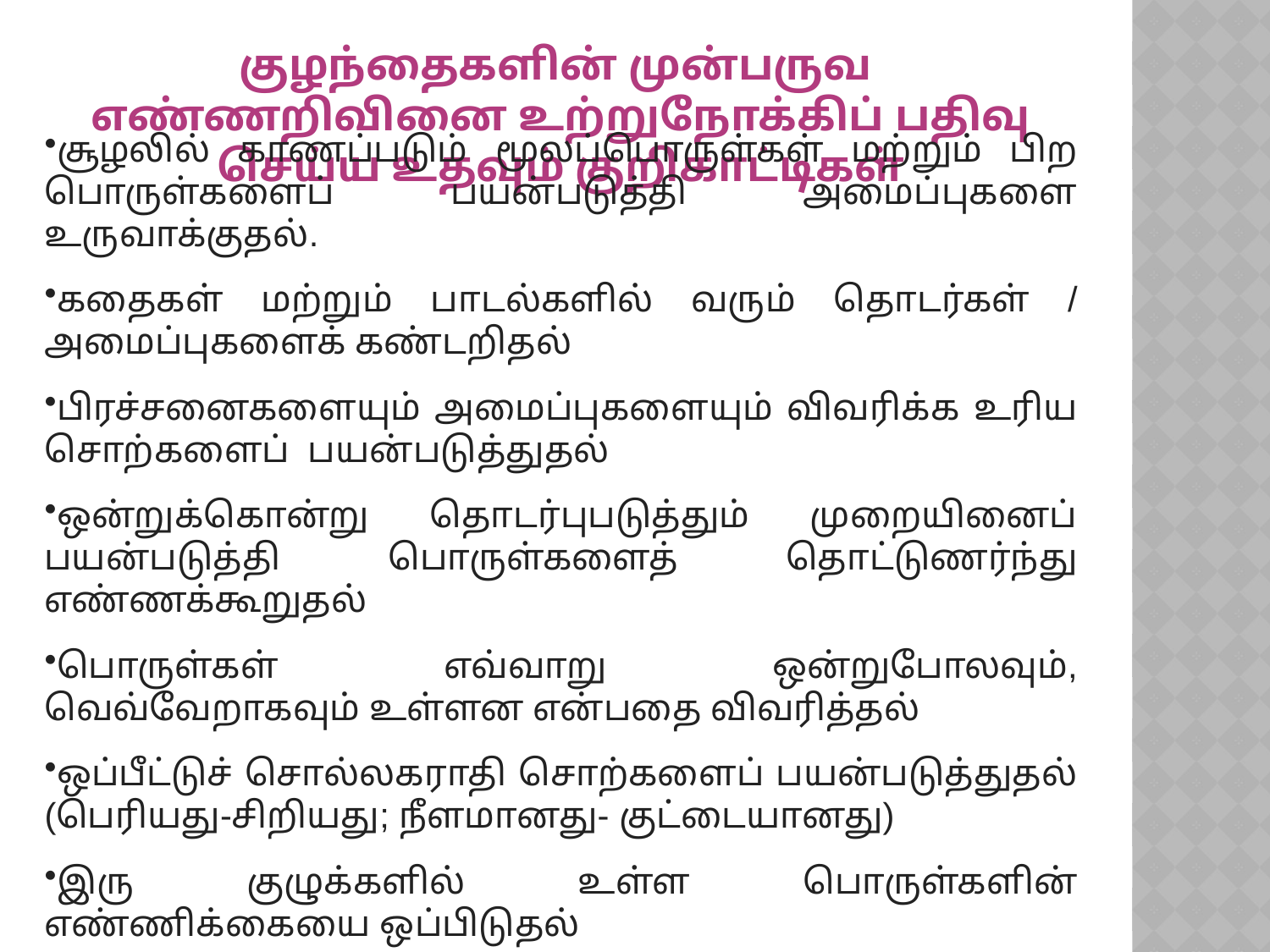

குழந்தைகளின் முன்பருவ  எண்ணறிவினை உற்றுநோக்கிப் பதிவு செய்ய உதவும் குறிகாட்டிகள்
சூழலில் காணப்படும் மூலப்பொருள்கள் மற்றும் பிற பொருள்களைப் பயன்படுத்தி அமைப்புகளை உருவாக்குதல்.

கதைகள் மற்றும் பாடல்களில் வரும் தொடர்கள் / அமைப்புகளைக் கண்டறிதல்

பிரச்சனைகளையும் அமைப்புகளையும் விவரிக்க உரிய சொற்களைப்  பயன்படுத்துதல்

ஒன்றுக்கொன்று தொடர்புபடுத்தும் முறையினைப் பயன்படுத்தி பொருள்களைத் தொட்டுணர்ந்து எண்ணக்கூறுதல்

பொருள்கள் எவ்வாறு ஒன்றுபோலவும், வெவ்வேறாகவும் உள்ளன என்பதை விவரித்தல்

ஒப்பீட்டுச் சொல்லகராதி சொற்களைப் பயன்படுத்துதல் (பெரியது-சிறியது; நீளமானது- குட்டையானது)

இரு குழுக்களில் உள்ள பொருள்களின் எண்ணிக்கையை ஒப்பிடுதல்